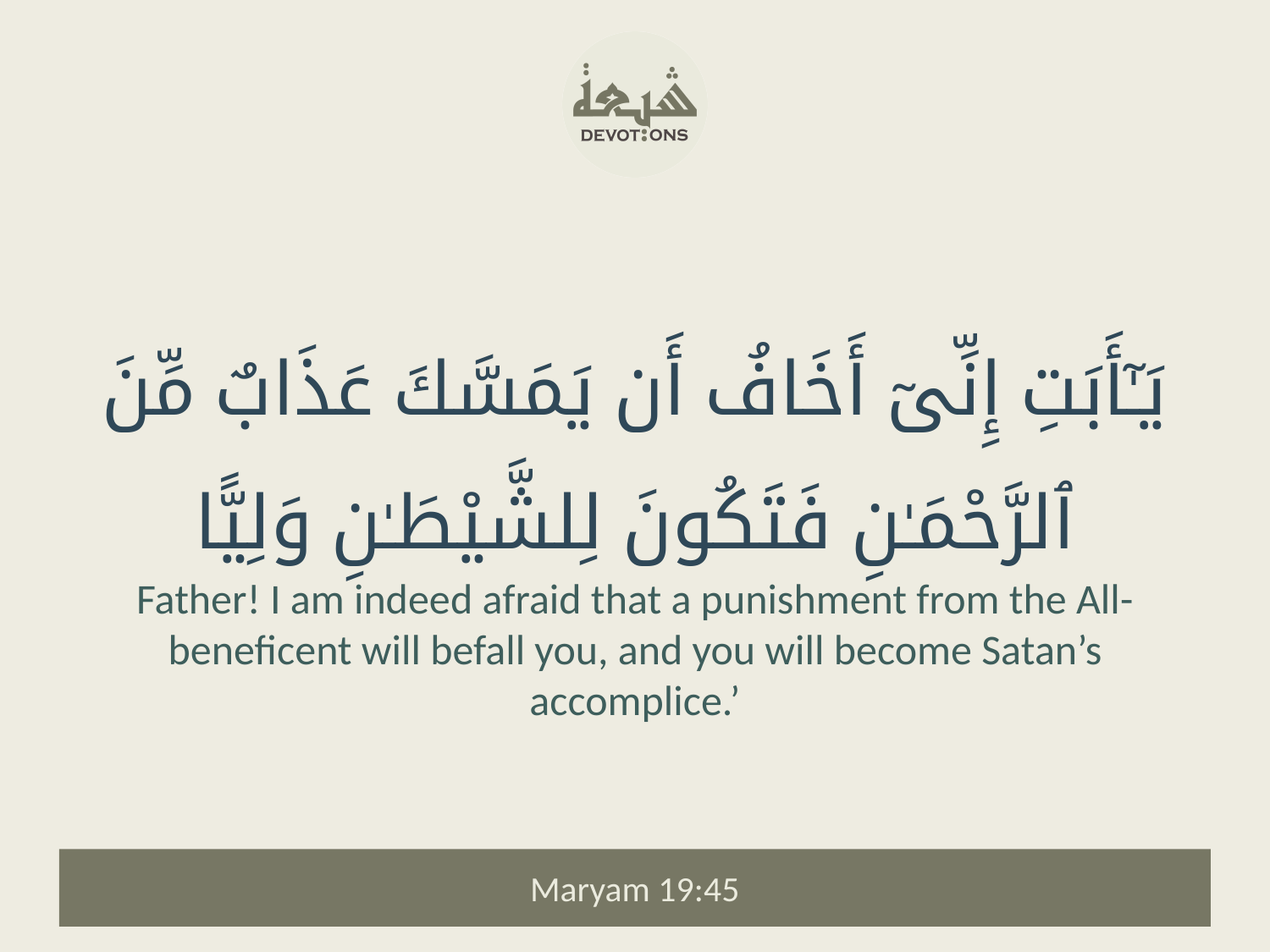

يَـٰٓأَبَتِ إِنِّىٓ أَخَافُ أَن يَمَسَّكَ عَذَابٌ مِّنَ ٱلرَّحْمَـٰنِ فَتَكُونَ لِلشَّيْطَـٰنِ وَلِيًّا
Father! I am indeed afraid that a punishment from the All-beneficent will befall you, and you will become Satan’s accomplice.’
Maryam 19:45